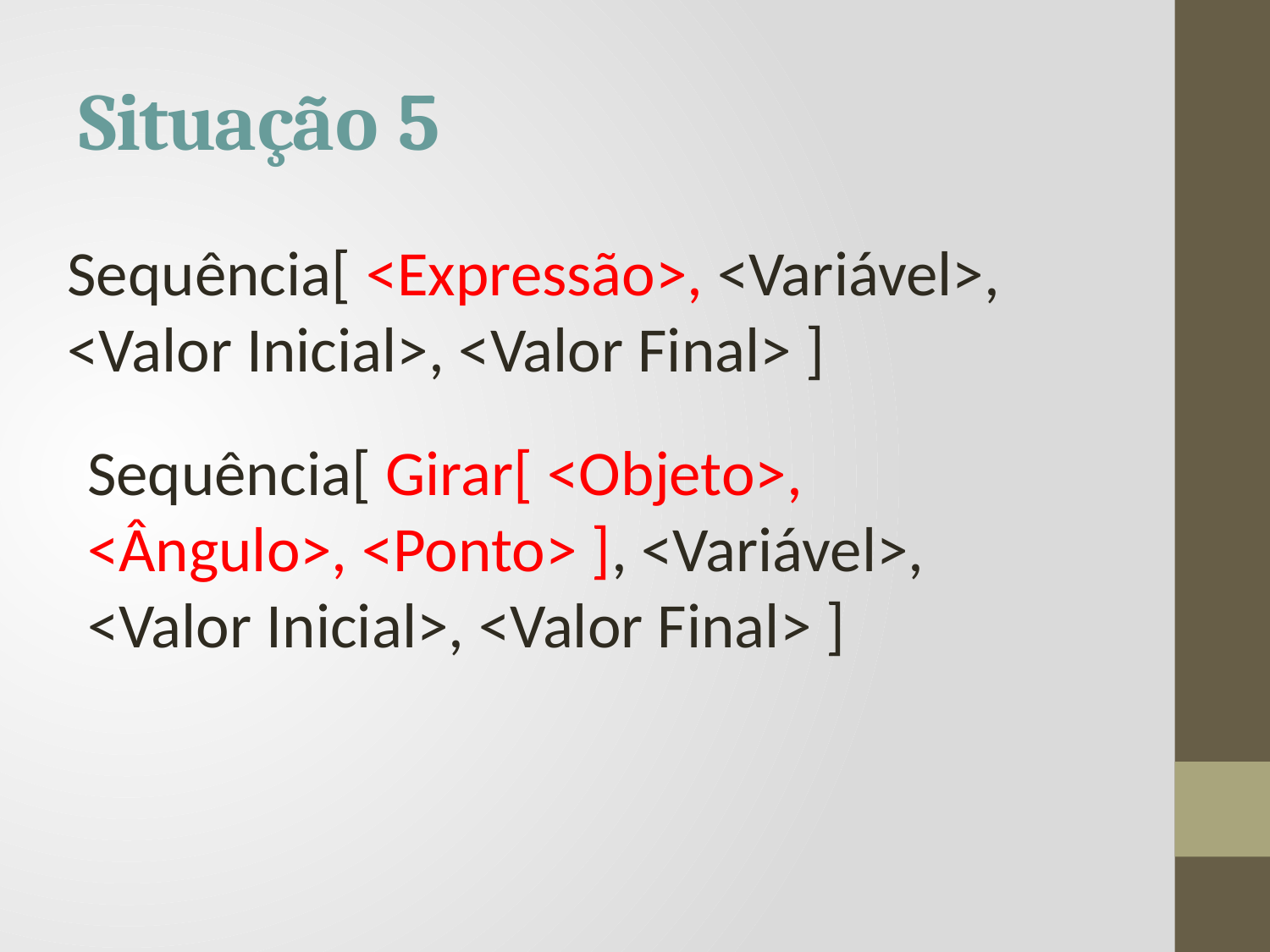

# Situação 5
Sequência[ <Expressão>, <Variável>, <Valor Inicial>, <Valor Final> ]
Sequência[ Girar[ <Objeto>, <Ângulo>, <Ponto> ], <Variável>, <Valor Inicial>, <Valor Final> ]